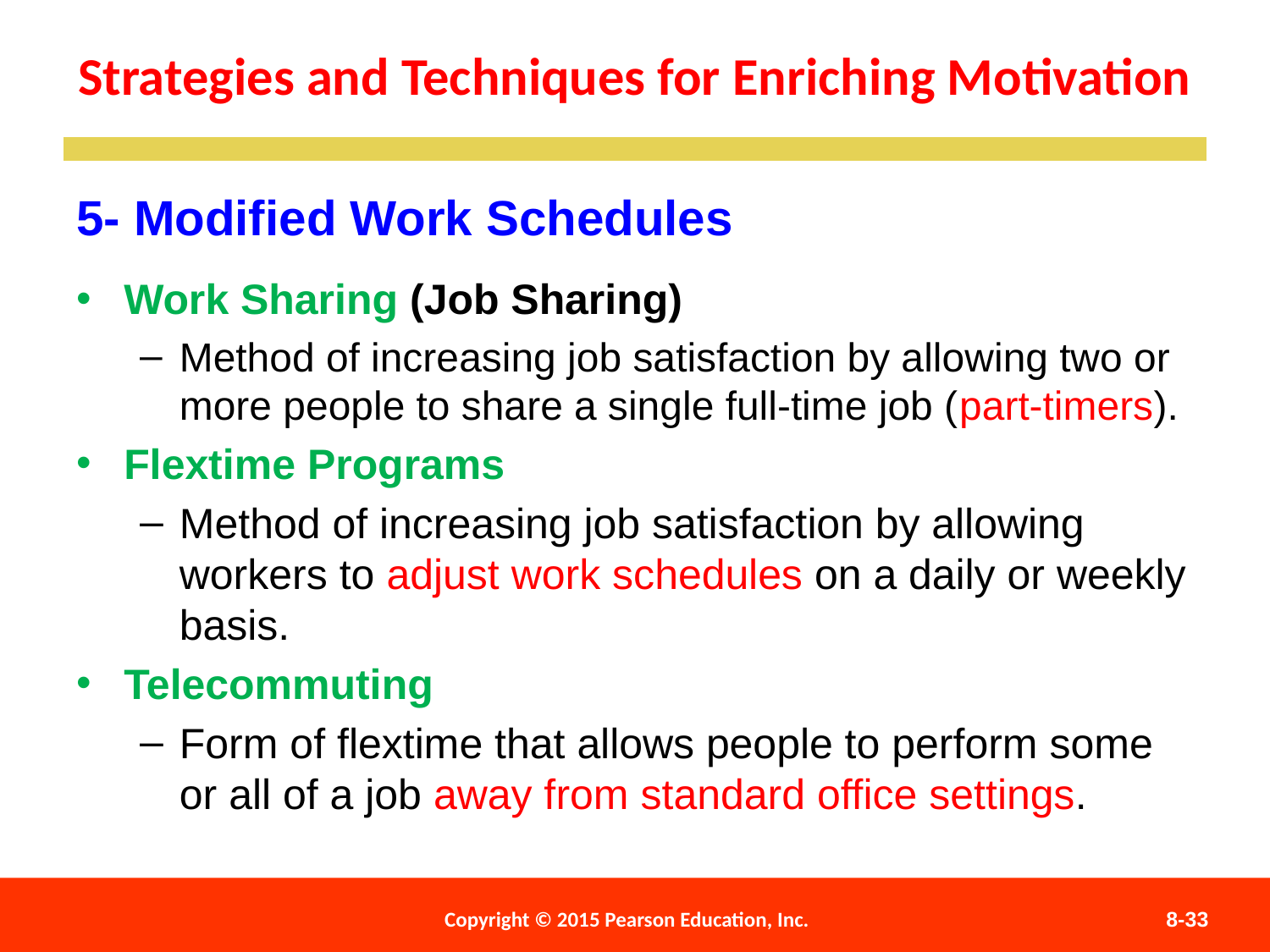

Strategies and Techniques for Enriching Motivation
5- Modified Work Schedules

Work Sharing (Job Sharing)
Method of increasing job satisfaction by allowing two or more people to share a single full-time job (part-timers).
Flextime Programs
Method of increasing job satisfaction by allowing workers to adjust work schedules on a daily or weekly basis.
Telecommuting
Form of flextime that allows people to perform some or all of a job away from standard office settings.